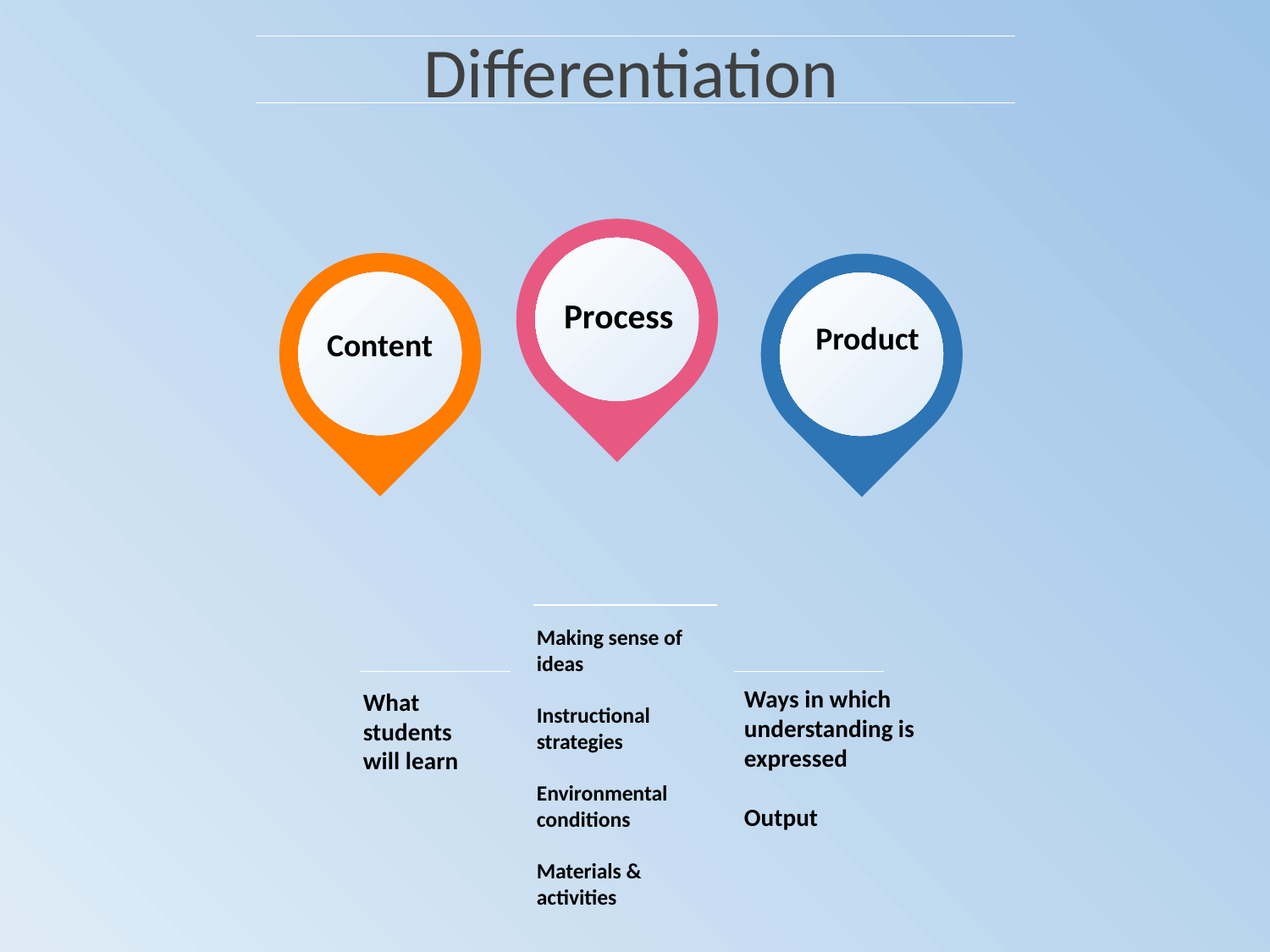

Differentiation

Process

Content

Product

Making sense of ideas

Instructional strategies

Environmental conditions

Materials & activities

What students
will learn

Ways in which
understanding is
expressed

Output